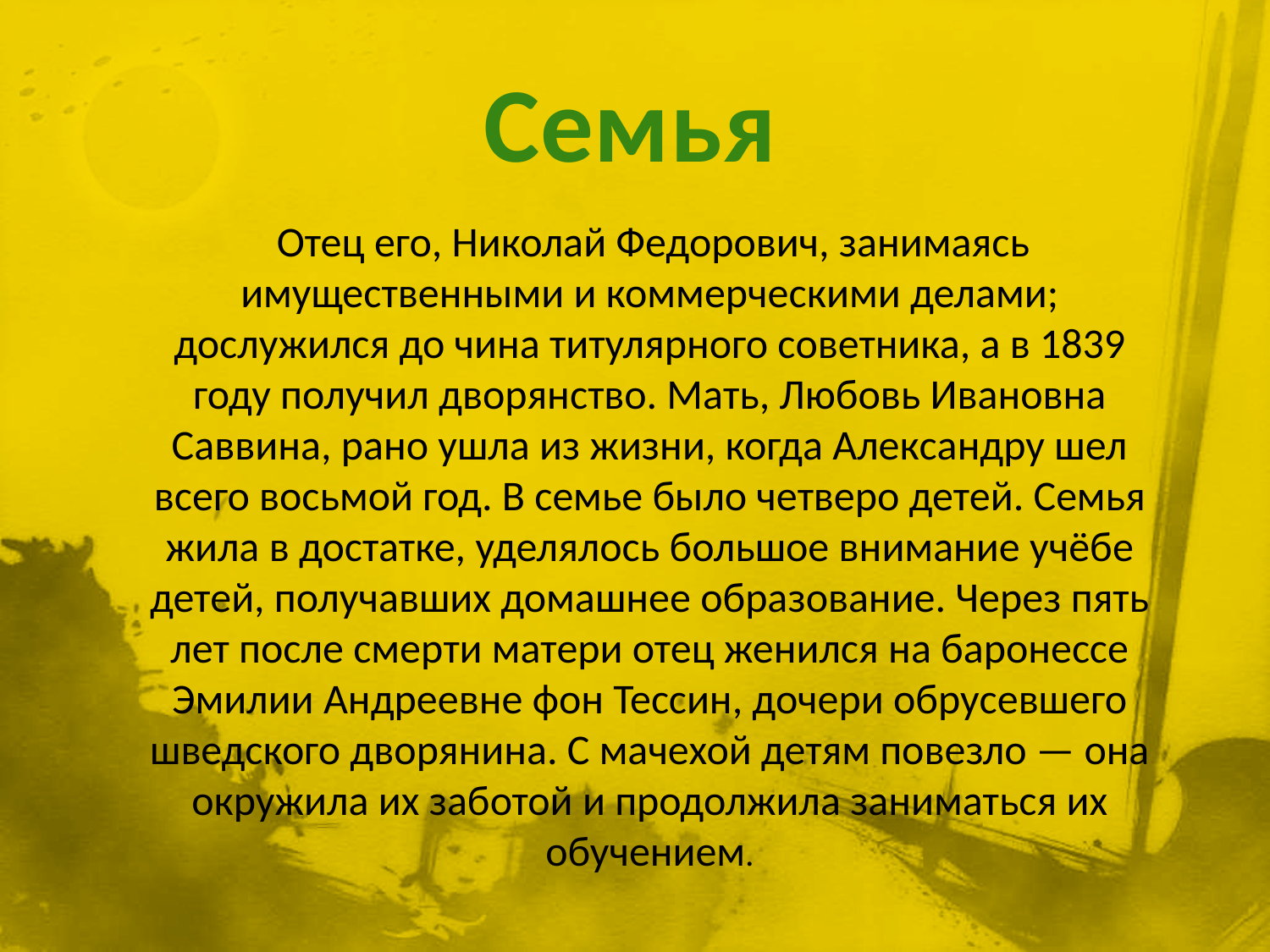

Семья
 Отец его, Николай Федорович, занимаясь имущественными и коммерческими делами; дослужился до чина титулярного советника, а в 1839 году получил дворянство. Мать, Любовь Ивановна Саввина, рано ушла из жизни, когда Александру шел всего восьмой год. В семье было четверо детей. Семья жила в достатке, уделялось большое внимание учёбе детей, получавших домашнее образование. Через пять лет после смерти матери отец женился на баронессе Эмилии Андреевне фон Тессин, дочери обрусевшего шведского дворянина. С мачехой детям повезло — она окружила их заботой и продолжила заниматься их обучением.